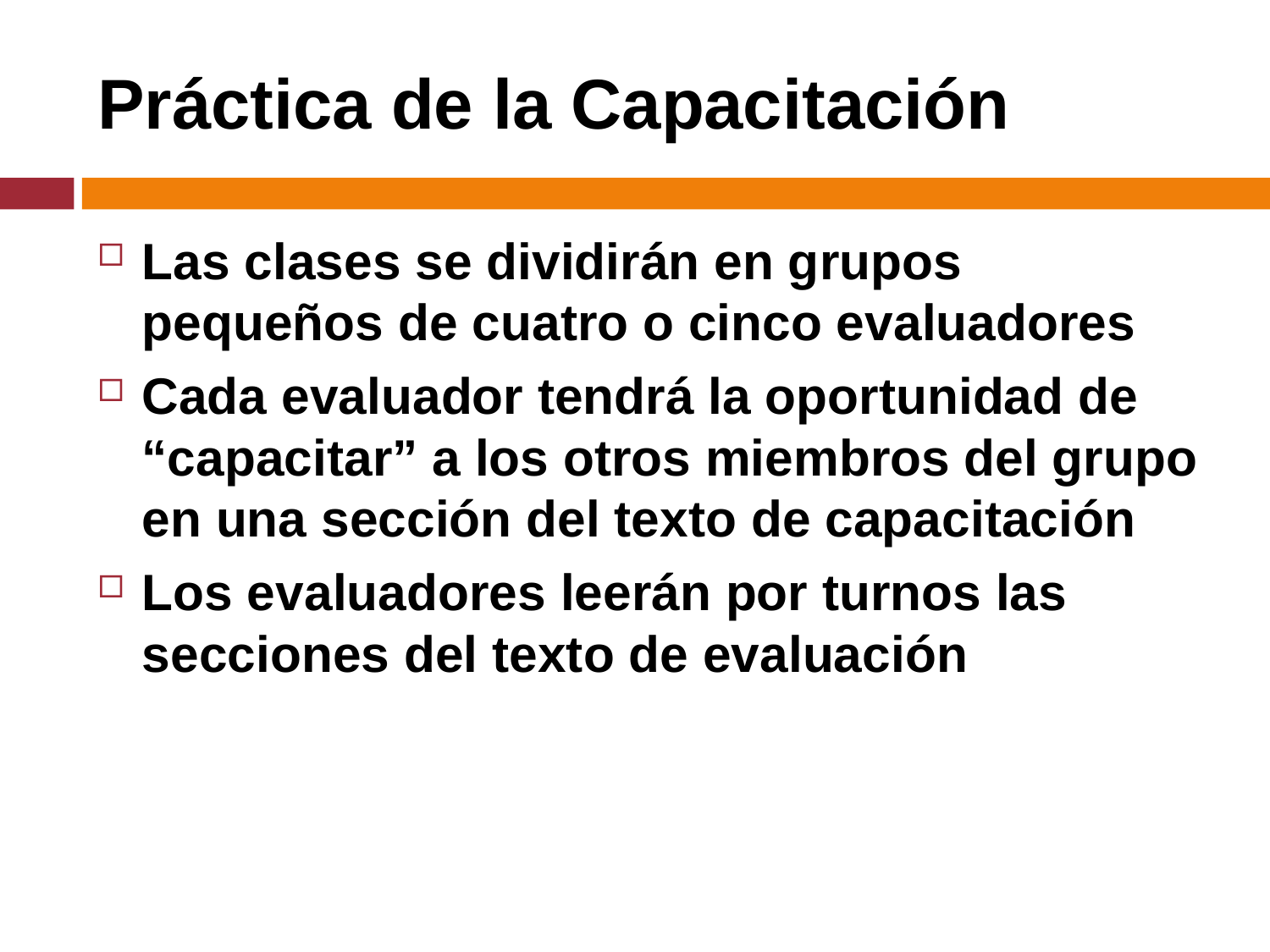

# Práctica de la Capacitación
Las clases se dividirán en grupos pequeños de cuatro o cinco evaluadores
Cada evaluador tendrá la oportunidad de “capacitar” a los otros miembros del grupo en una sección del texto de capacitación
Los evaluadores leerán por turnos las secciones del texto de evaluación